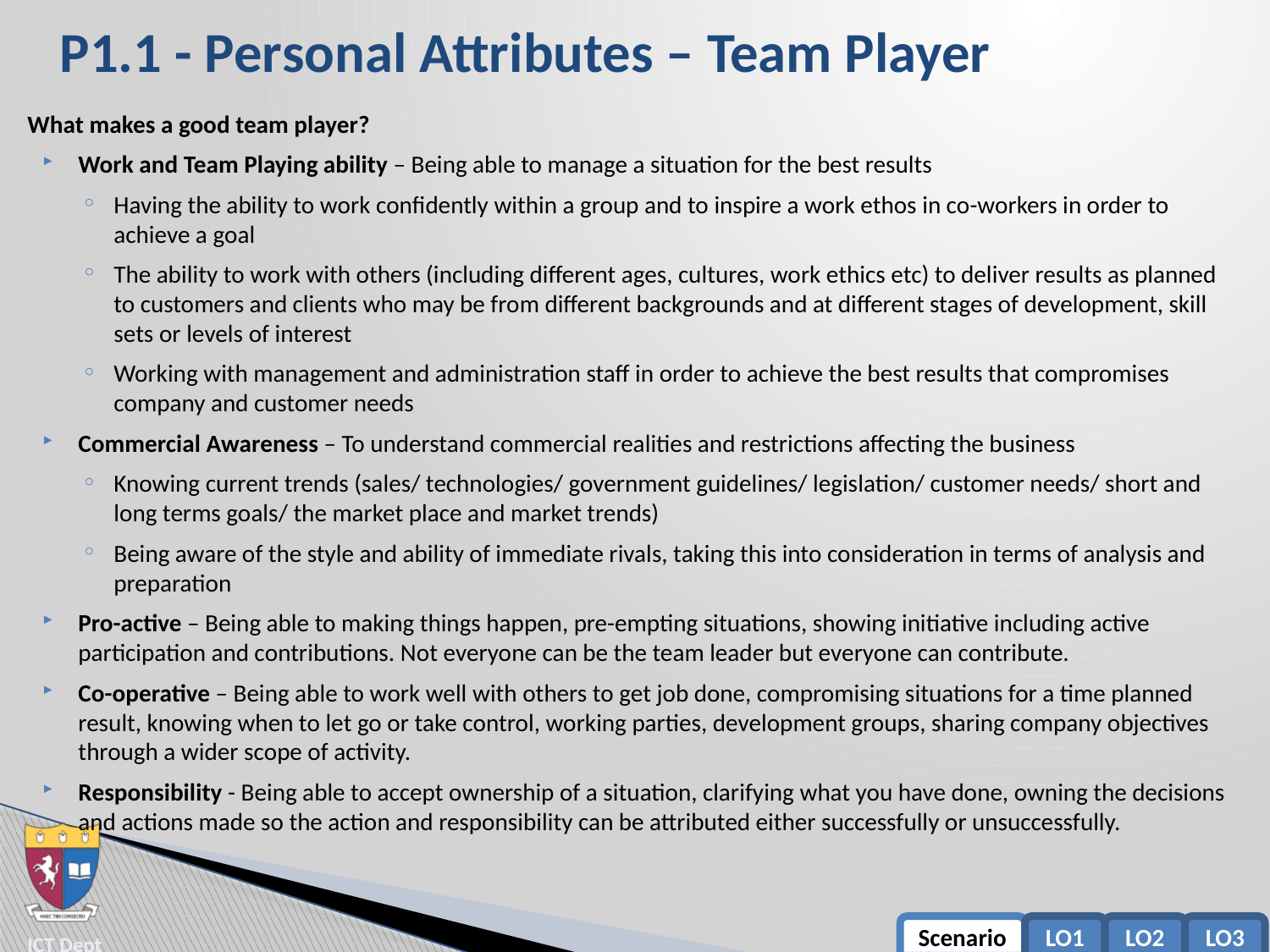

P1.1 - Personal Attributes – Team Player
What makes a good team player?
Work and Team Playing ability – Being able to manage a situation for the best results
Having the ability to work confidently within a group and to inspire a work ethos in co-workers in order to achieve a goal
The ability to work with others (including different ages, cultures, work ethics etc) to deliver results as planned to customers and clients who may be from different backgrounds and at different stages of development, skill sets or levels of interest
Working with management and administration staff in order to achieve the best results that compromises company and customer needs
Commercial Awareness – To understand commercial realities and restrictions affecting the business
Knowing current trends (sales/ technologies/ government guidelines/ legislation/ customer needs/ short and long terms goals/ the market place and market trends)
Being aware of the style and ability of immediate rivals, taking this into consideration in terms of analysis and preparation
Pro-active – Being able to making things happen, pre-empting situations, showing initiative including active participation and contributions. Not everyone can be the team leader but everyone can contribute.
Co-operative – Being able to work well with others to get job done, compromising situations for a time planned result, knowing when to let go or take control, working parties, development groups, sharing company objectives through a wider scope of activity.
Responsibility - Being able to accept ownership of a situation, clarifying what you have done, owning the decisions and actions made so the action and responsibility can be attributed either successfully or unsuccessfully.